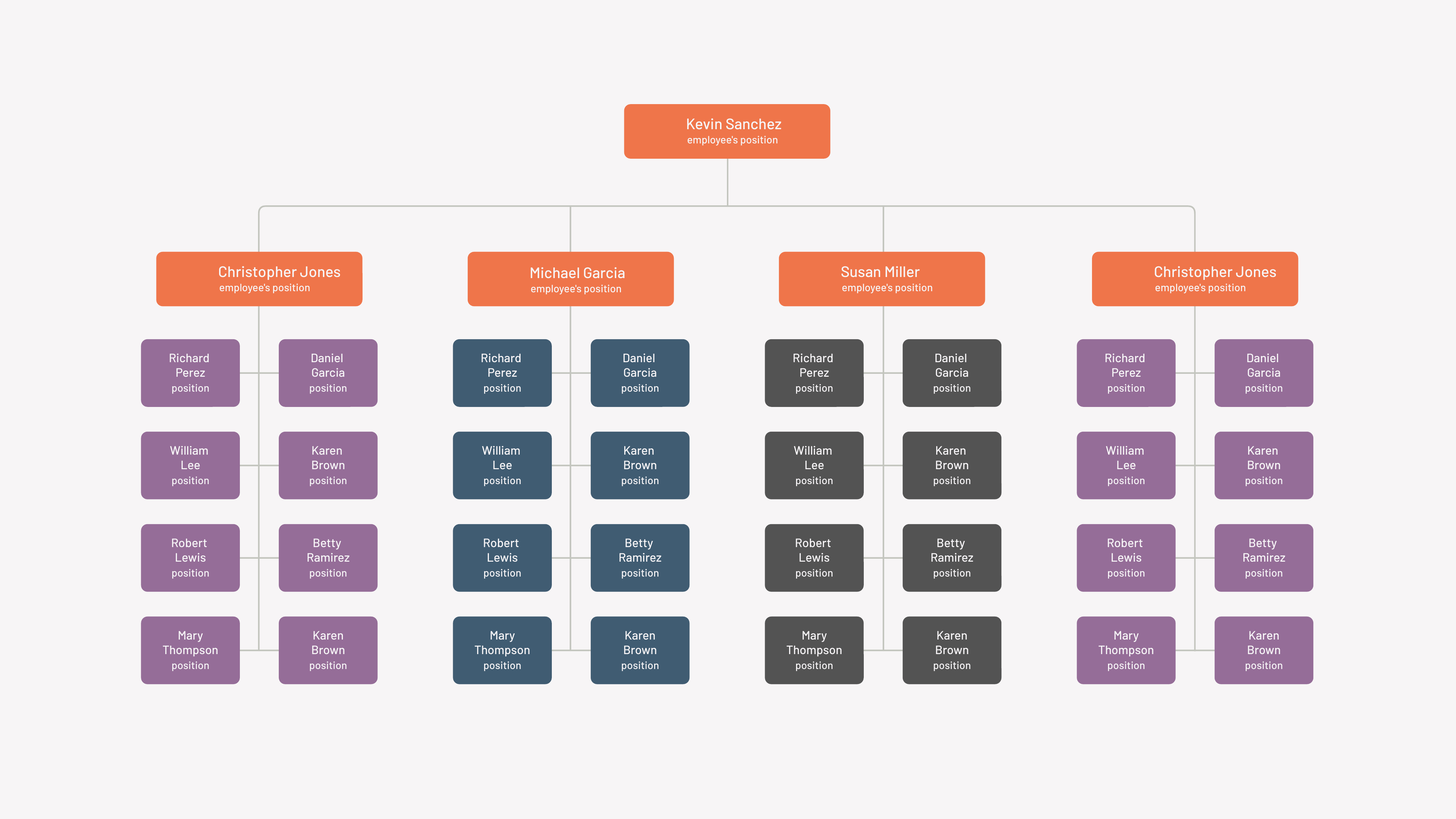

Kevin Sanchez
employee's position

Christopher Jones
employee's position
Susan Miller
employee's position
Christopher Jones
employee's position
Michael Garcia
employee's position

Richard
Perez
position

Daniel
Garcia
position

Richard
Perez
position

Daniel
Garcia
position

Richard
Perez
Daniel
Garcia
Richard
Perez
Daniel
Garcia

position
position
position
position

William
Lee
position

Karen
Brown
position

William
Lee
position

Karen
Brown
position

William
Lee
Karen
Brown
William
Lee
Karen
Brown

position
position
position
position

Robert
Lewis
position

Betty
Ramirez
position

Robert
Lewis
position

Betty
Ramirez
position

Robert
Lewis
Betty
Ramirez
Robert
Lewis
Betty
Ramirez

position
position
position
position

Mary
Thompson
position

Karen
Brown
position

Mary
Thompson
position

Karen
Brown
position

Mary
Thompson
Karen
Brown
Mary
Thompson
Karen
Brown

position
position
position
position